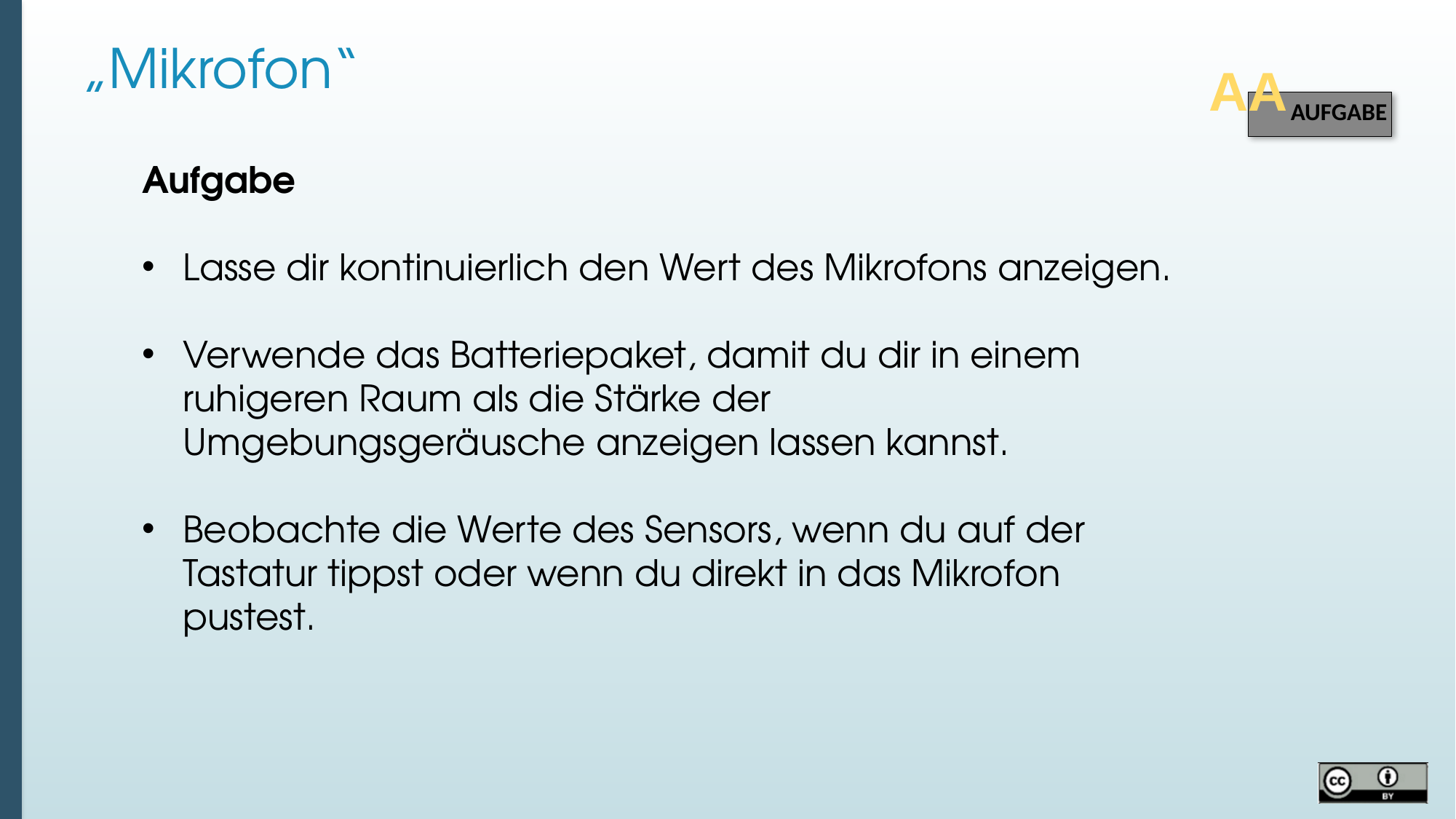

# „Mikrofon“
AA
AUFGABE
Aufgabe

Lasse dir kontinuierlich den Wert des Mikrofons anzeigen.
Verwende das Batteriepaket, damit du dir in einem ruhigeren Raum als die Stärke der Umgebungsgeräusche anzeigen lassen kannst.
Beobachte die Werte des Sensors, wenn du auf der Tastatur tippst oder wenn du direkt in das Mikrofon pustest.